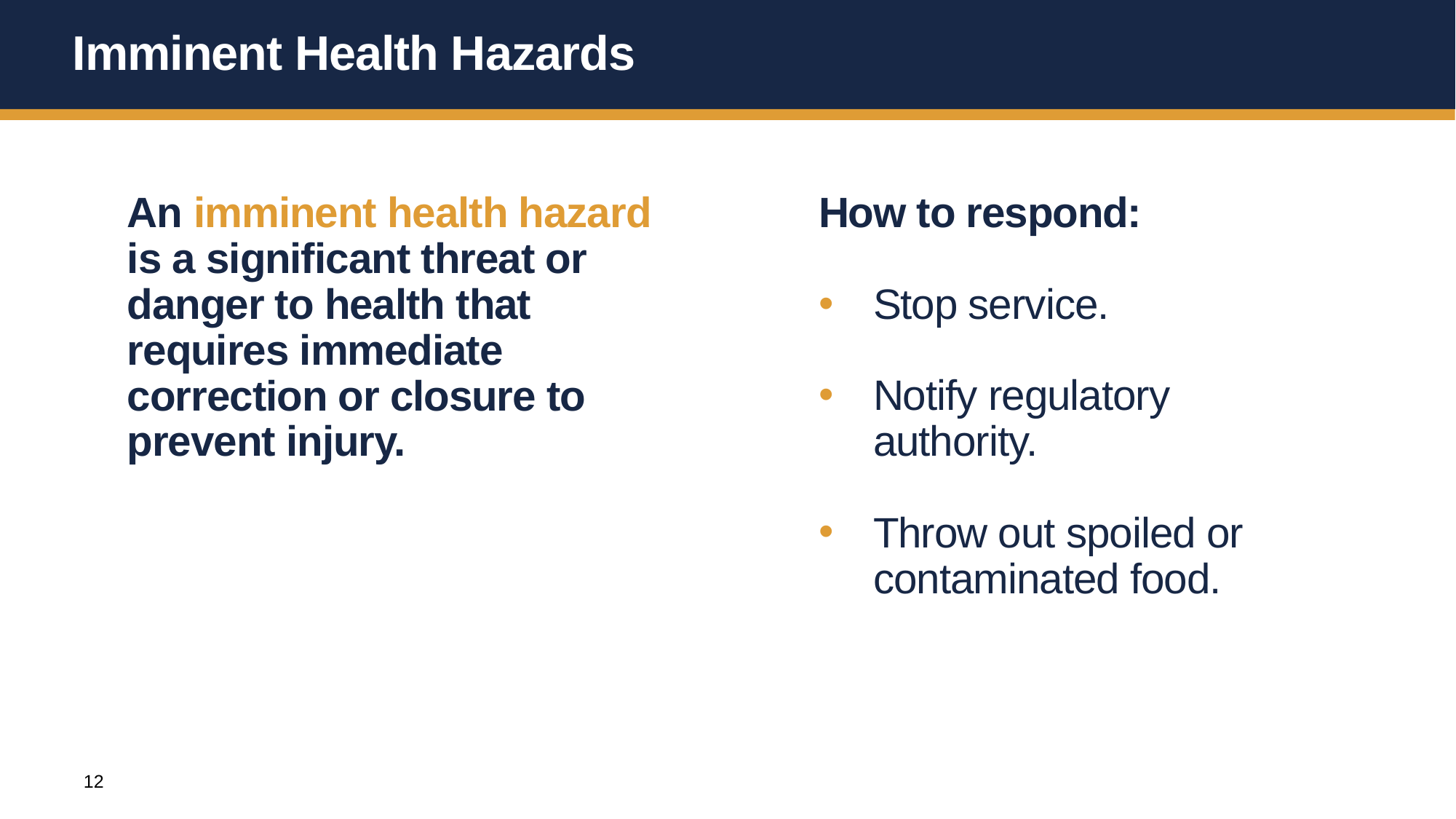

# Imminent Health Hazards
An imminent health hazard is a significant threat or danger to health that requires immediate correction or closure to prevent injury.
How to respond:
Stop service.
Notify regulatory authority.
Throw out spoiled or contaminated food.

12